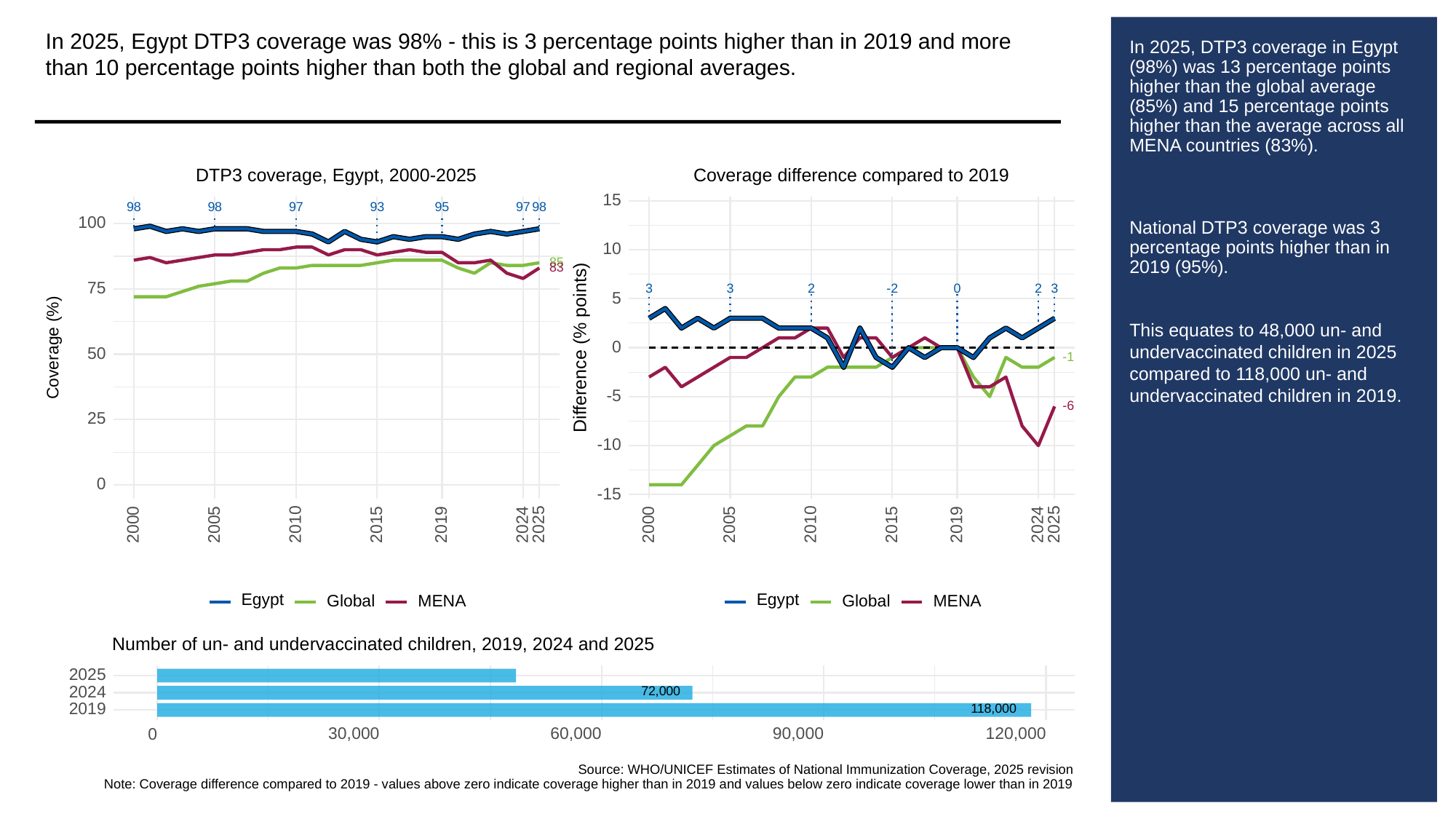

In 2025, Egypt DTP3 coverage was 98% - this is 3 percentage points higher than in 2019 and more than 10 percentage points higher than both the global and regional averages.
# In 2025, DTP3 coverage in Egypt (98%) was 13 percentage points higher than the global average (85%) and 15 percentage points higher than the average across all MENA countries (83%).

National DTP3 coverage was 3 percentage points higher than in 2019 (95%).

This equates to 48,000 un- and undervaccinated children in 2025 compared to 118,000 un- and undervaccinated children in 2019.

Coverage difference compared to 2019
DTP3 coverage, Egypt, 2000-2025
15

93
98
98
97
95
97
98
100

10

85

83

75
3
3
3
0
2
-2
2

5

Difference (% points)
Coverage (%)
0

50
-1

-5

-6
25

-10

0

-15

2000
2005
2010
2015
2019
2024
2025
2000
2005
2010
2015
2019
2024
2025
Egypt
Egypt
Global
Global
MENA
MENA

Number of un- and undervaccinated children, 2019, 2024 and 2025

2025

72,000
2024

118,000
2019

30,000
60,000
90,000
120,000
0
Source: WHO/UNICEF Estimates of National Immunization Coverage, 2025 revision
Note: Coverage difference compared to 2019 - values above zero indicate coverage higher than in 2019 and values below zero indicate coverage lower than in 2019